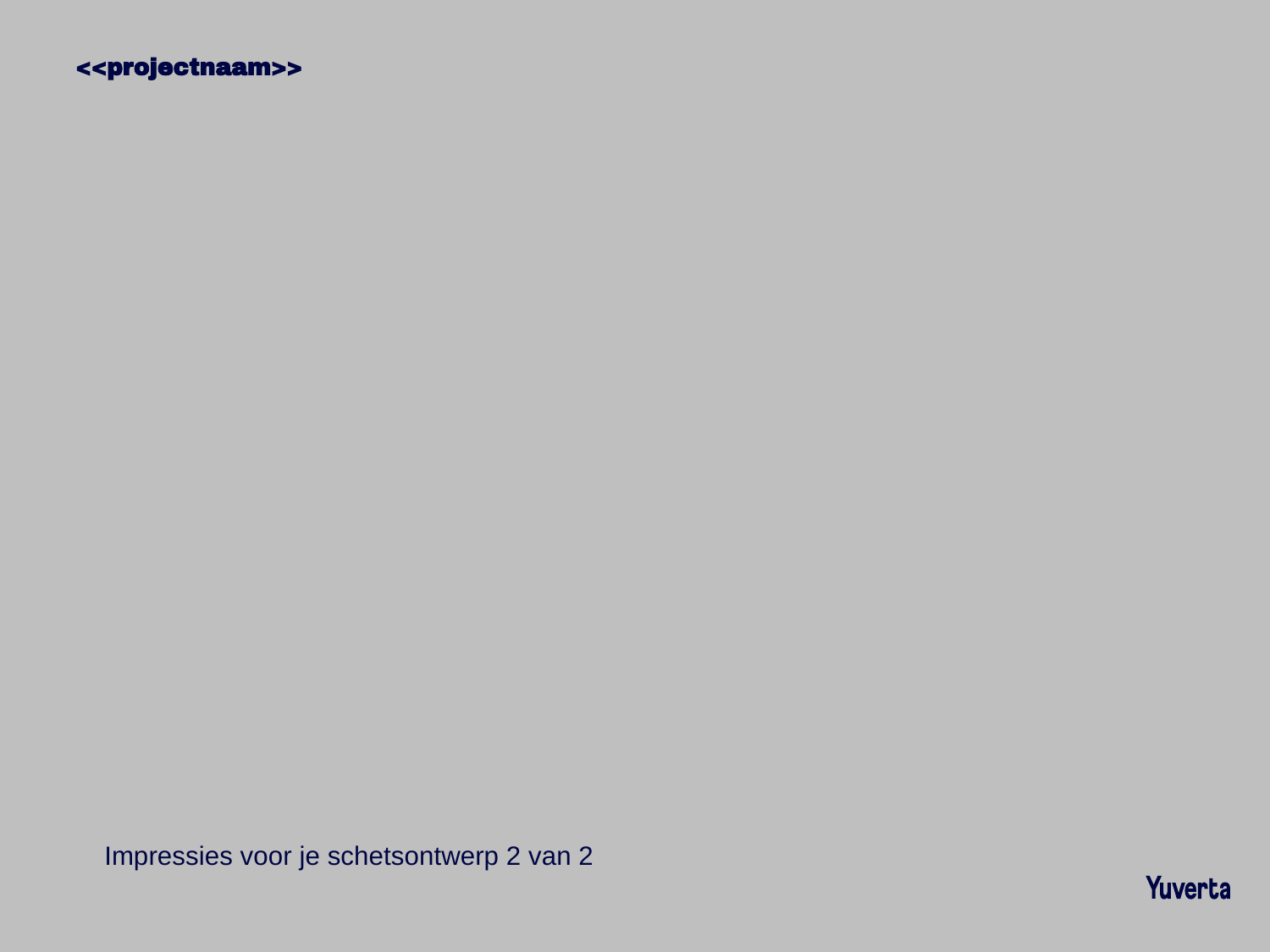

<<projectnaam>>

Impressies voor je schetsontwerp 2 van 2